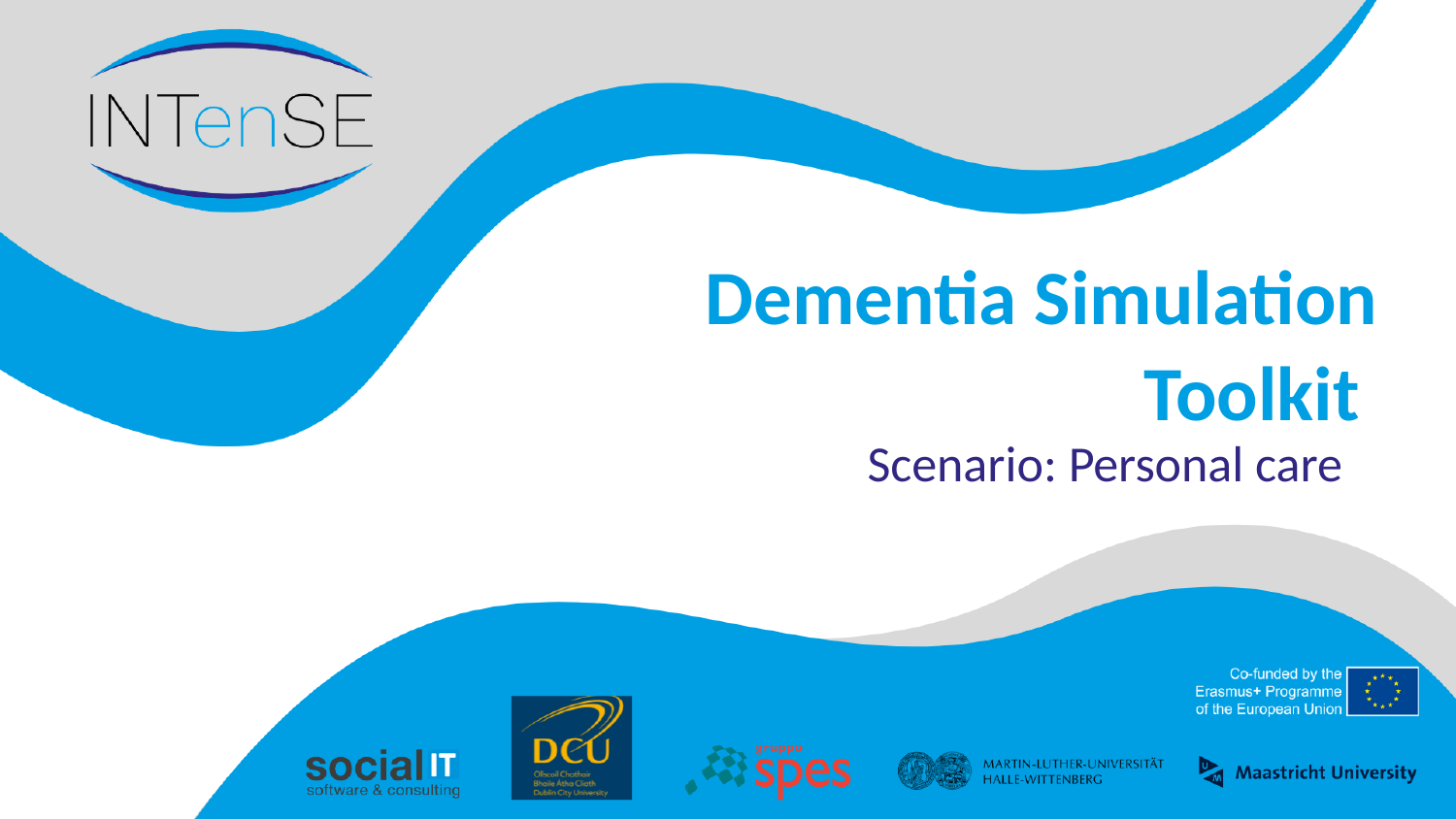

# Dementia Simulation Toolkit
Scenario: Personal care